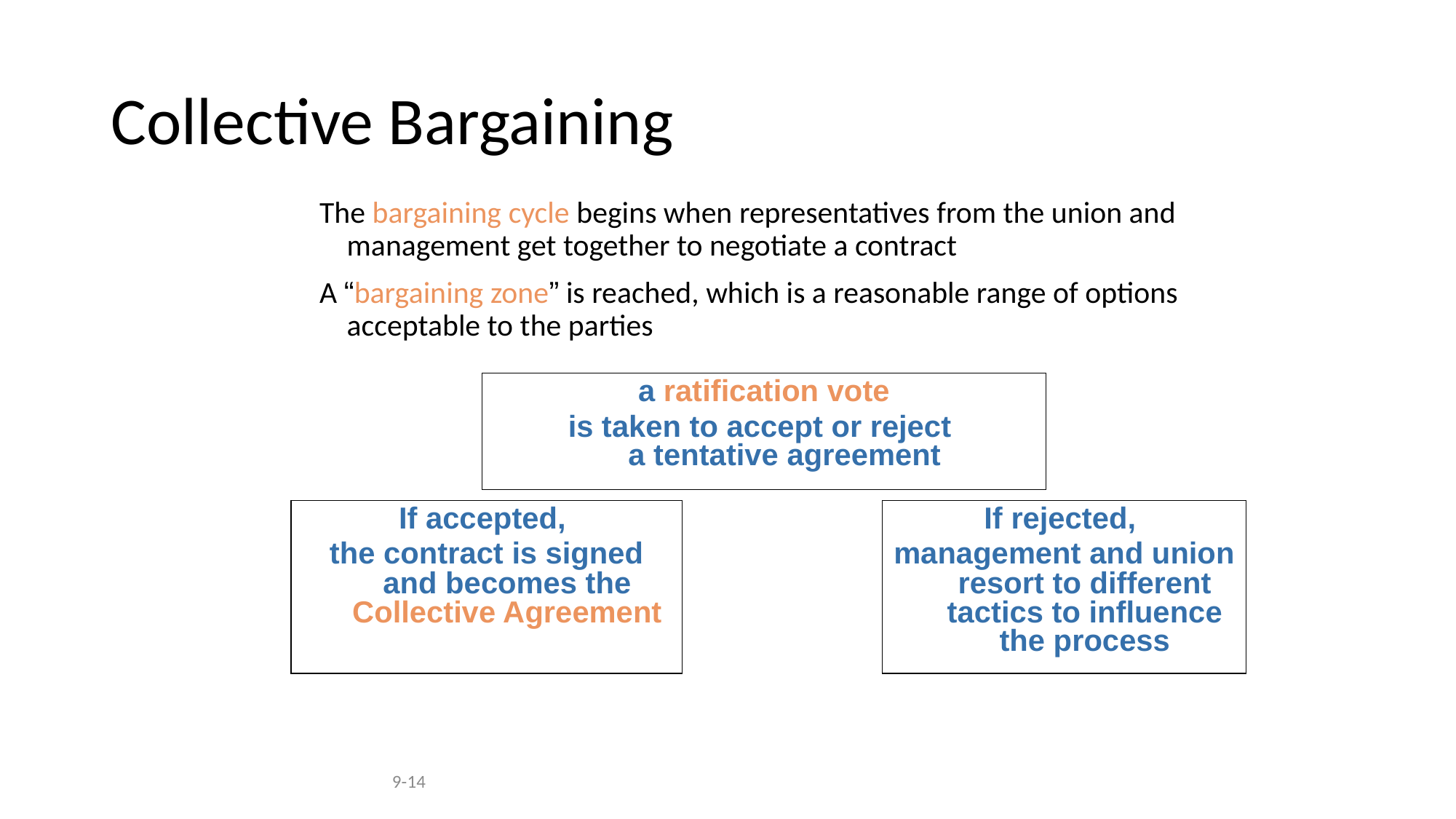

# Collective Bargaining
The bargaining cycle begins when representatives from the union and management get together to negotiate a contract
A “bargaining zone” is reached, which is a reasonable range of options acceptable to the parties
a ratification vote
is taken to accept or reject
a tentative agreement
If accepted,
the contract is signed and becomes the Collective Agreement
If rejected,
management and union resort to different tactics to influence the process

9-14